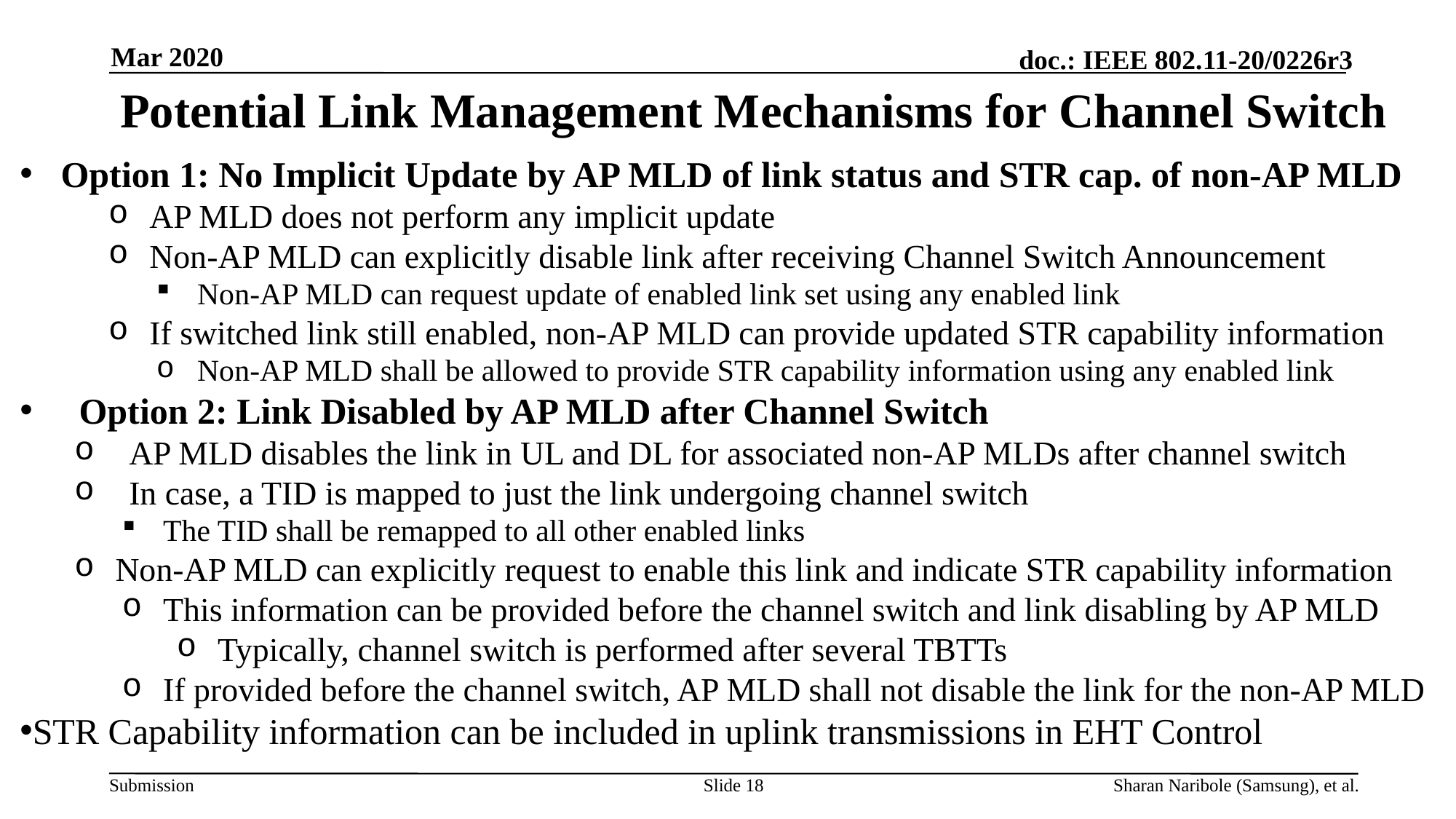

Mar 2020
# Potential Link Management Mechanisms for Channel Switch
Option 1: No Implicit Update by AP MLD of link status and STR cap. of non-AP MLD
AP MLD does not perform any implicit update
Non-AP MLD can explicitly disable link after receiving Channel Switch Announcement
Non-AP MLD can request update of enabled link set using any enabled link
If switched link still enabled, non-AP MLD can provide updated STR capability information
Non-AP MLD shall be allowed to provide STR capability information using any enabled link
  Option 2: Link Disabled by AP MLD after Channel Switch
AP MLD disables the link in UL and DL for associated non-AP MLDs after channel switch
In case, a TID is mapped to just the link undergoing channel switch
The TID shall be remapped to all other enabled links
Non-AP MLD can explicitly request to enable this link and indicate STR capability information
This information can be provided before the channel switch and link disabling by AP MLD
Typically, channel switch is performed after several TBTTs
If provided before the channel switch, AP MLD shall not disable the link for the non-AP MLD
STR Capability information can be included in uplink transmissions in EHT Control
Slide 18
Sharan Naribole (Samsung), et al.